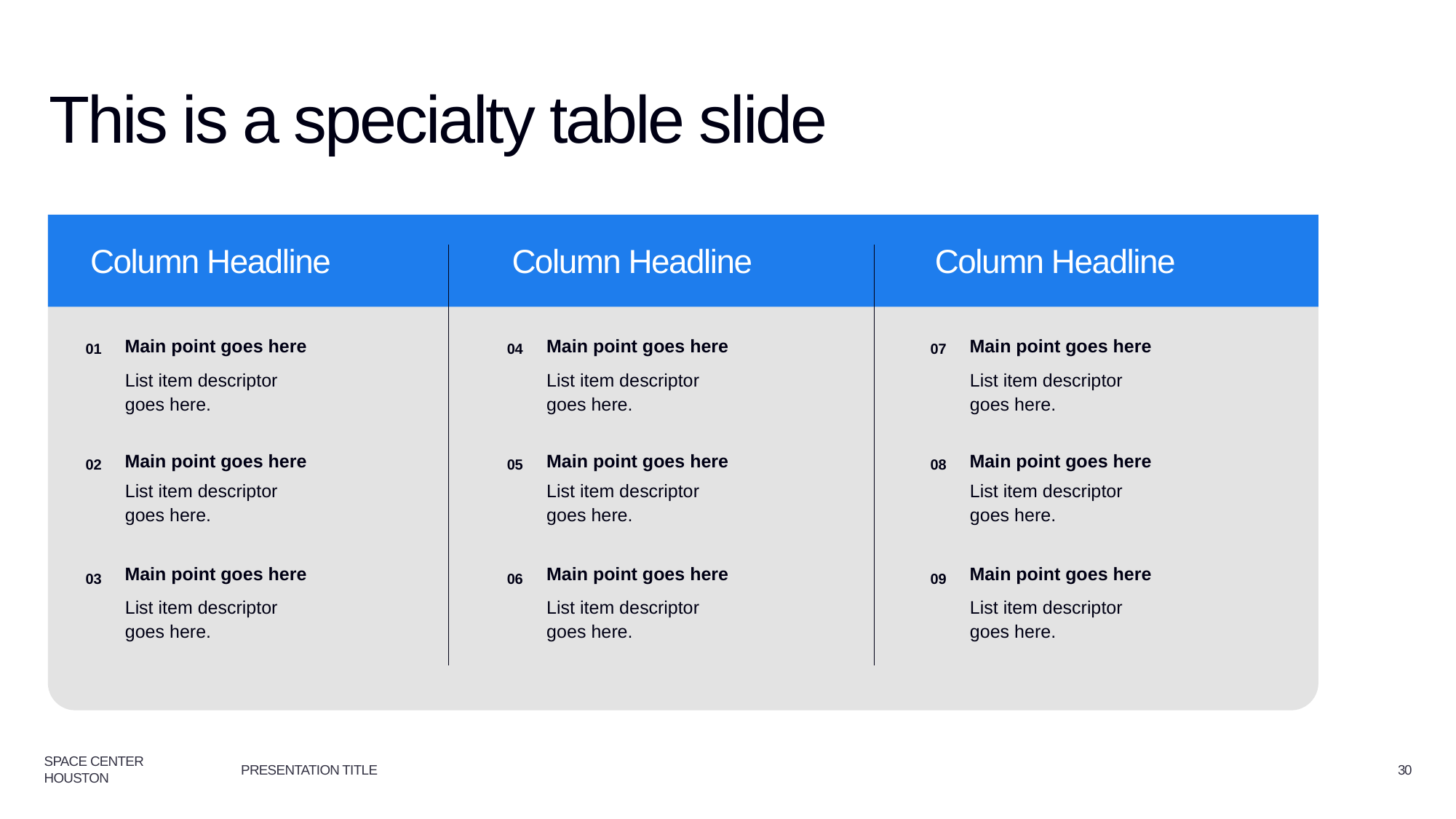

# This is a specialty table slide
Column Headline
Column Headline
Column Headline
Main point goes here
Main point goes here
Main point goes here
01
04
07
List item descriptor
goes here.
List item descriptor
goes here.
List item descriptor
goes here.
Main point goes here
Main point goes here
Main point goes here
02
05
08
List item descriptor
goes here.
List item descriptor
goes here.
List item descriptor
goes here.
Main point goes here
Main point goes here
Main point goes here
03
06
09
List item descriptor
goes here.
List item descriptor
goes here.
List item descriptor
goes here.
PRESENTATION TITLE
30